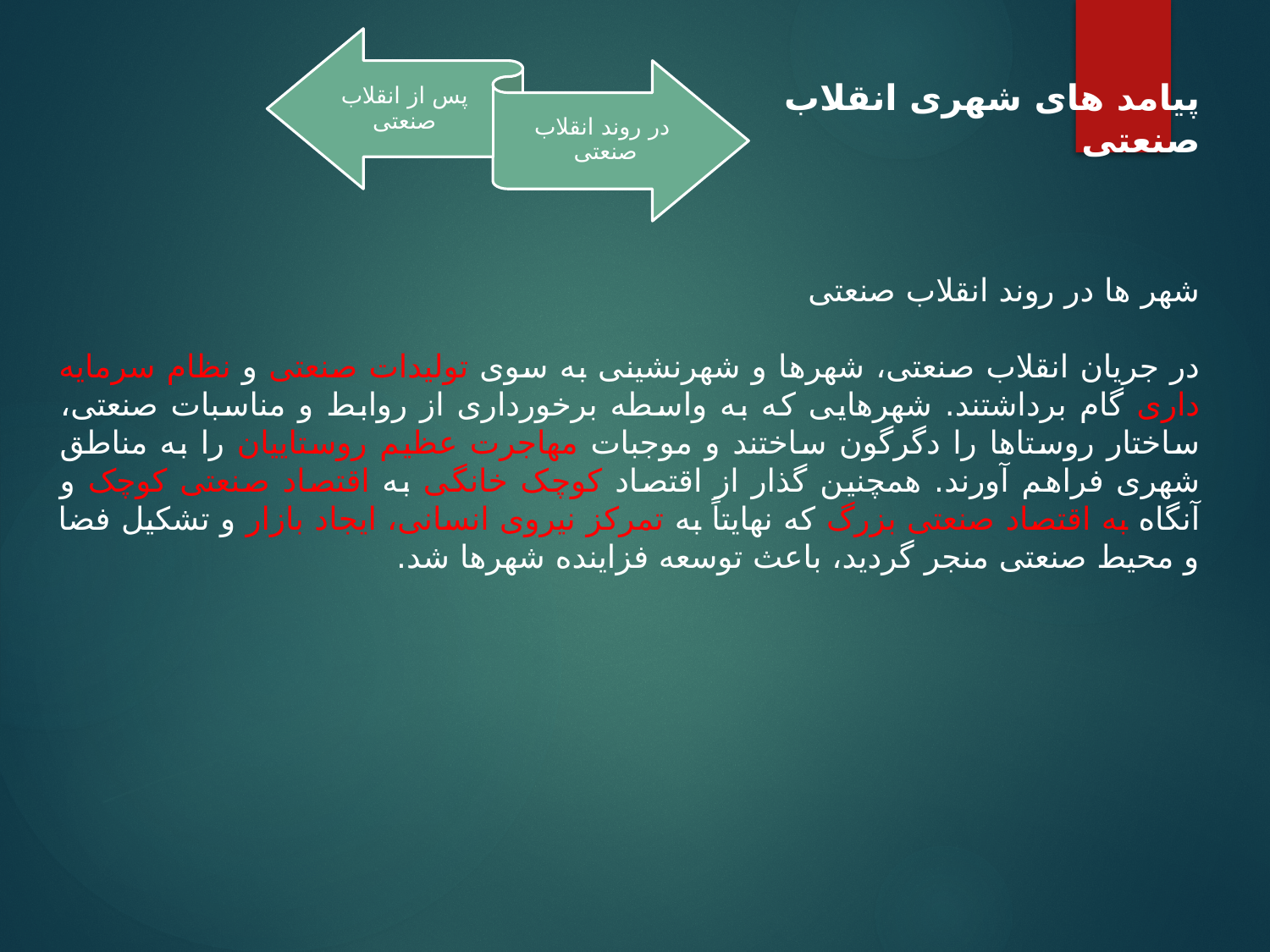

پس از انقلاب صنعتی
در روند انقلاب صنعتی
پیامد های شهری انقلاب صنعتی
شهر ها در روند انقلاب صنعتی

در جریان انقلاب صنعتی، شهرها و شهرنشینی به سوی تولیدات صنعتی و نظام سرمایه داری گام برداشتند. شهرهایی که به واسطه برخورداری از روابط و مناسبات صنعتی، ساختار روستاها را دگرگون ساختند و موجبات مهاجرت عظیم روستاییان را به مناطق شهری فراهم آورند. همچنین گذار از اقتصاد کوچک خانگی به اقتصاد صنعتی کوچک و آنگاه به اقتصاد صنعتی بزرگ که نهایتاً به تمرکز نیروی انسانی، ایجاد بازار و تشکیل فضا و محیط صنعتی منجر گردید، باعث توسعه فزاینده شهرها شد.